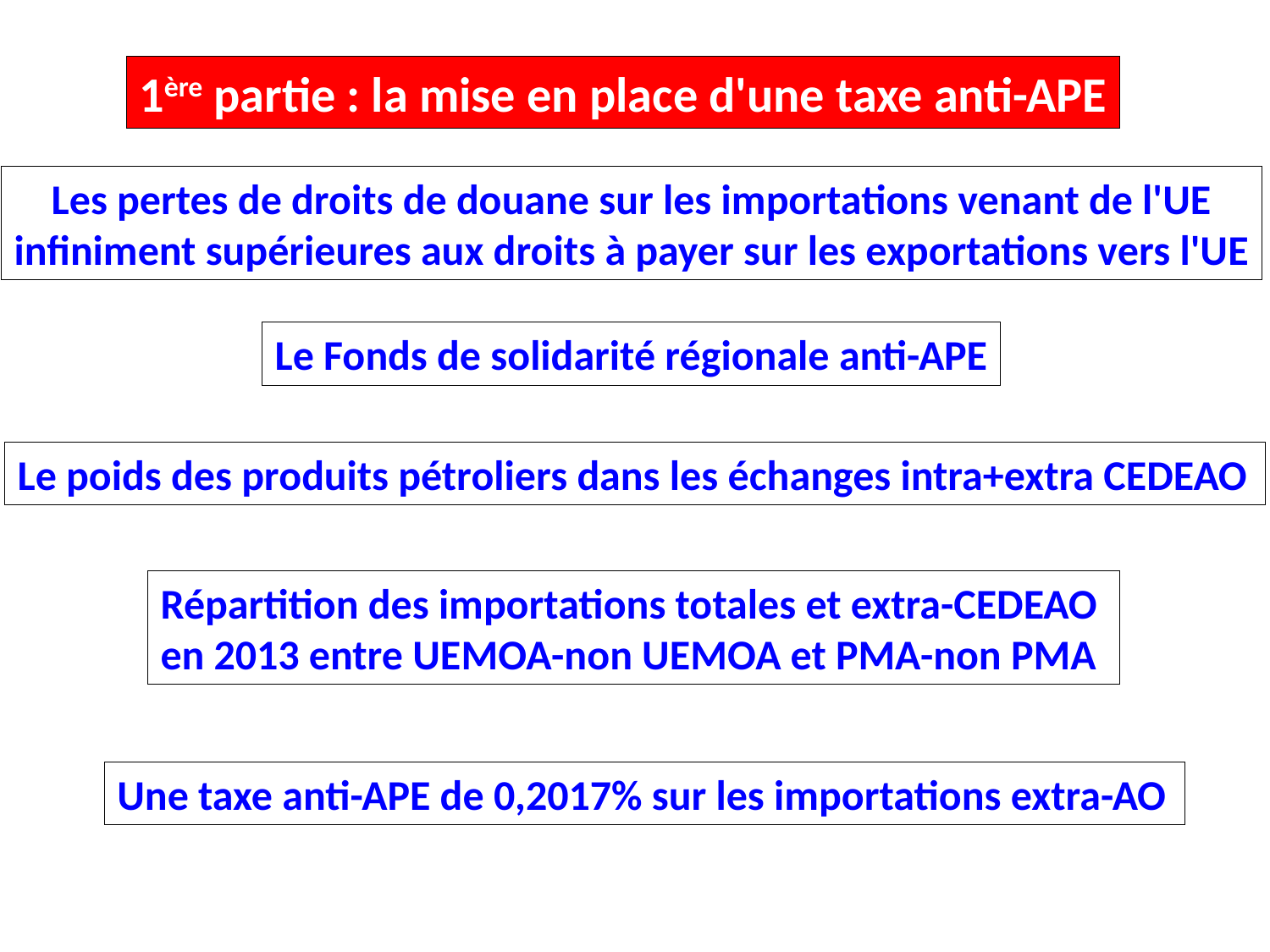

1ère partie : la mise en place d'une taxe anti-APE
Les pertes de droits de douane sur les importations venant de l'UE
infiniment supérieures aux droits à payer sur les exportations vers l'UE
Le Fonds de solidarité régionale anti-APE
Le poids des produits pétroliers dans les échanges intra+extra CEDEAO
Répartition des importations totales et extra-CEDEAO
en 2013 entre UEMOA-non UEMOA et PMA-non PMA
Une taxe anti-APE de 0,2017% sur les importations extra-AO